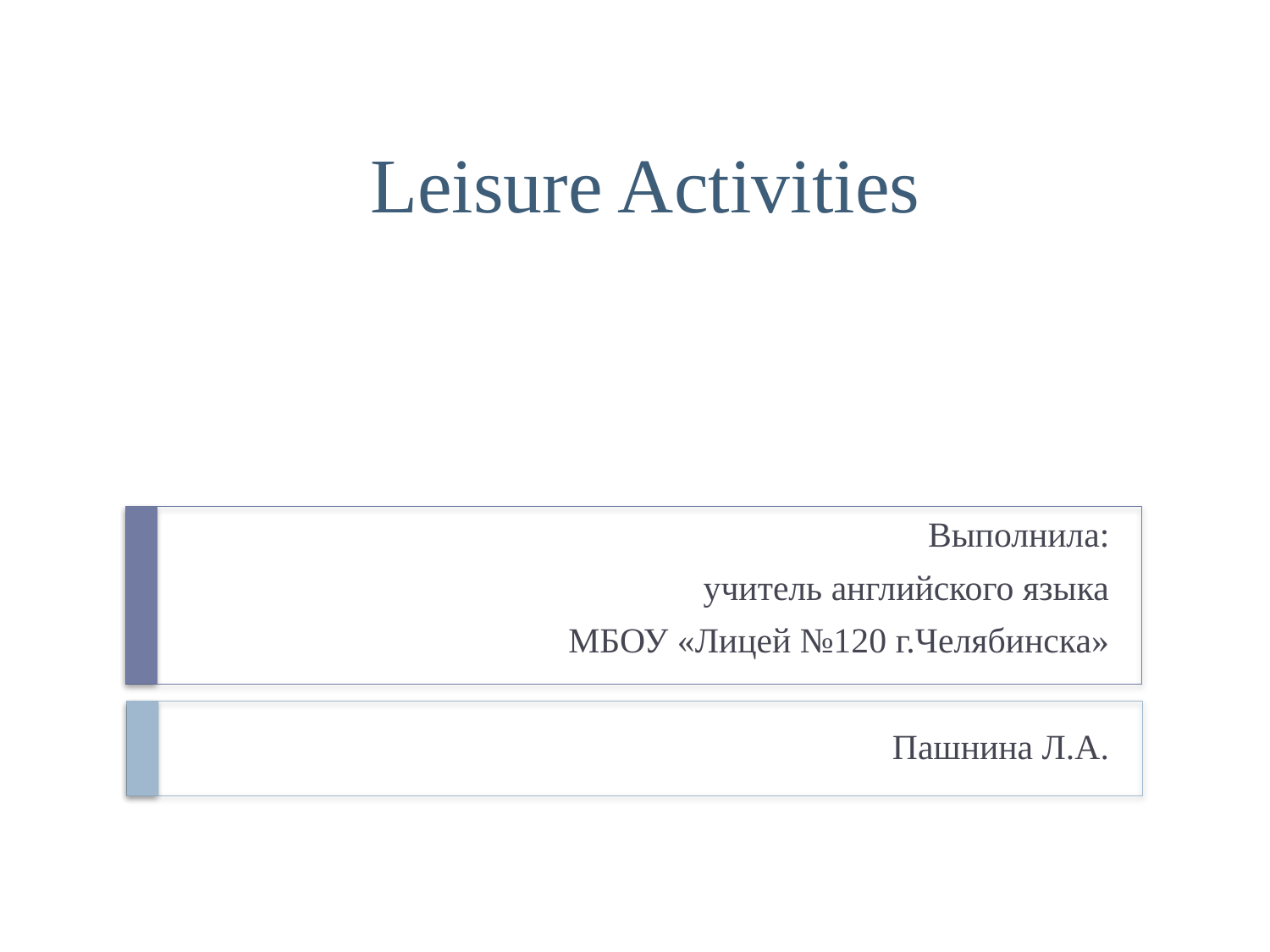

# Leisure Activities
Выполнила:
учитель английского языка
МБОУ «Лицей №120 г.Челябинска»

Пашнина Л.А.